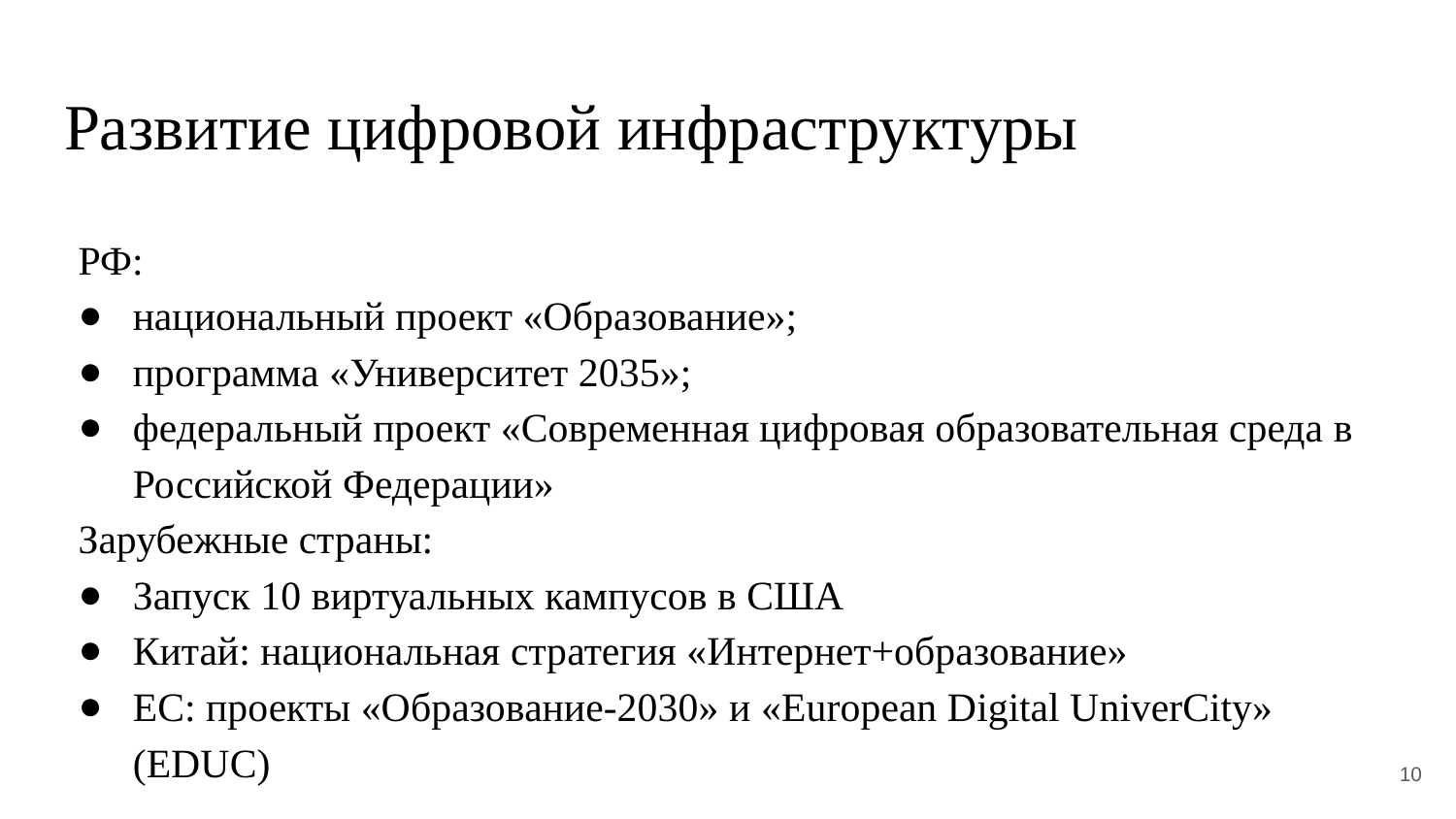

# Развитие цифровой инфраструктуры
РФ:
национальный проект «Образование»;
программа «Университет 2035»;
федеральный проект «Современная цифровая образовательная среда в Российской Федерации»
Зарубежные страны:
Запуск 10 виртуальных кампусов в США
Китай: национальная стратегия «Интернет+образование»
ЕС: проекты «Образование-2030» и «European Digital UniverCity» (EDUC)
10